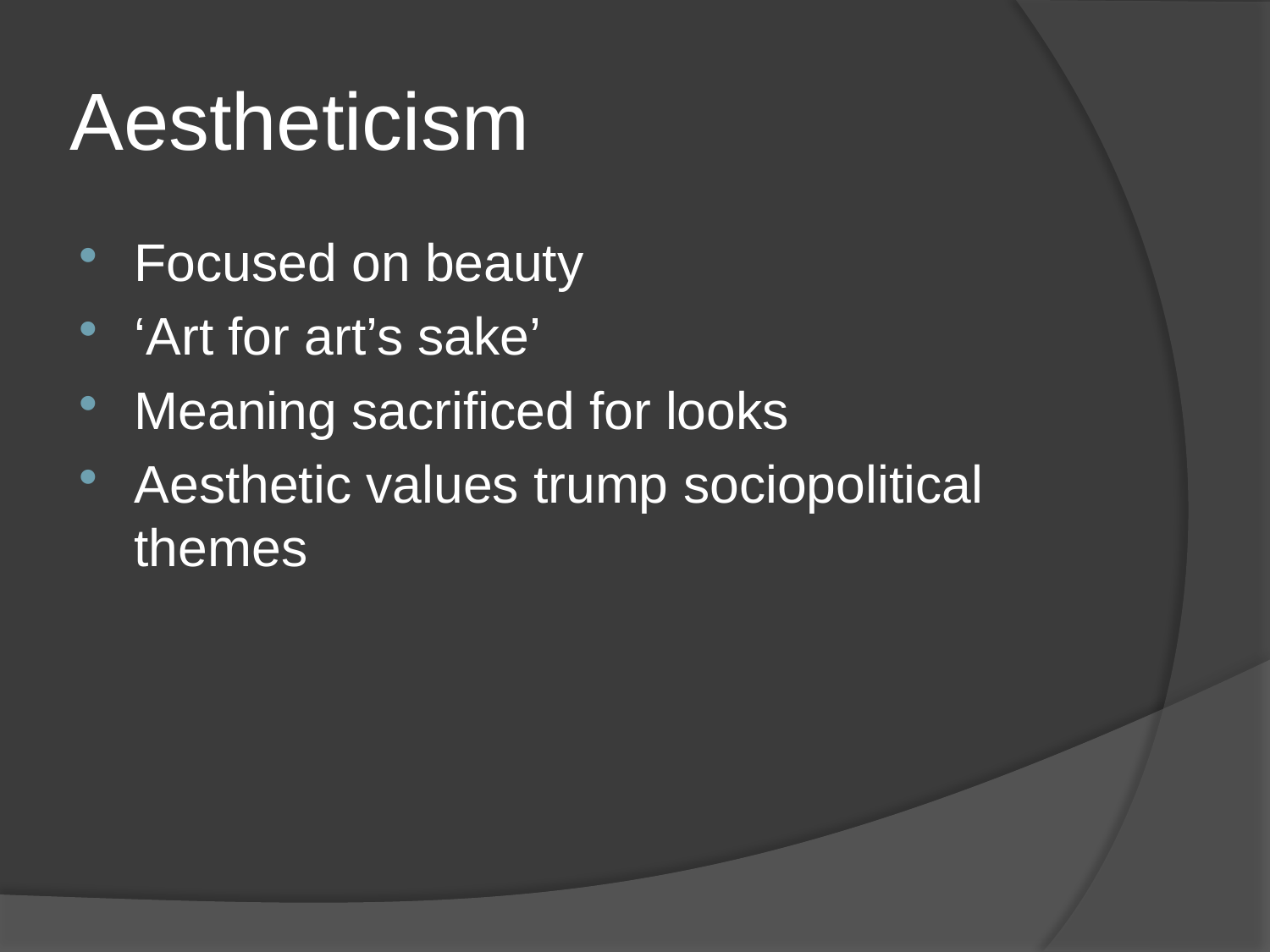

# Aestheticism
Focused on beauty
‘Art for art’s sake’
Meaning sacrificed for looks
Aesthetic values trump sociopolitical themes